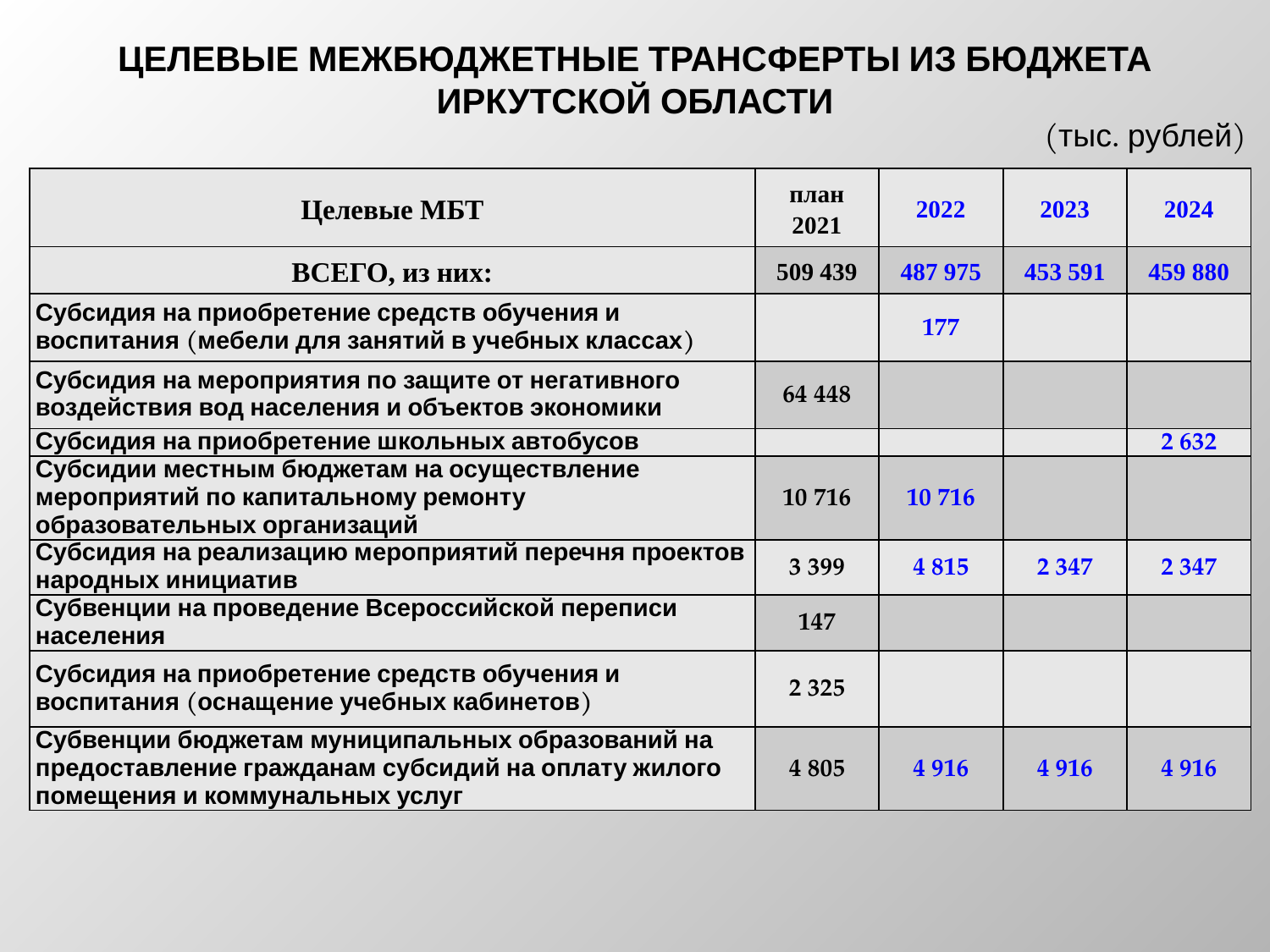

ЦЕЛЕВЫЕ МЕЖБЮДЖЕТНЫЕ ТРАНСФЕРТЫ ИЗ БЮДЖЕТА ИРКУТСКОЙ ОБЛАСТИ
(тыс. рублей)
| Целевые МБТ | план 2021 | 2022 | 2023 | 2024 |
| --- | --- | --- | --- | --- |
| ВСЕГО, из них: | 509 439 | 487 975 | 453 591 | 459 880 |
| Субсидия на приобретение средств обучения и воспитания (мебели для занятий в учебных классах) |  | 177 |  |  |
| Субсидия на мероприятия по защите от негативного воздействия вод населения и объектов экономики | 64 448 |  |  |  |
| Субсидия на приобретение школьных автобусов |  |  |  | 2 632 |
| Субсидии местным бюджетам на осуществление мероприятий по капитальному ремонту образовательных организаций | 10 716 | 10 716 |  |  |
| Субсидия на реализацию мероприятий перечня проектов народных инициатив | 3 399 | 4 815 | 2 347 | 2 347 |
| Субвенции на проведение Всероссийской переписи населения | 147 |  |  |  |
| Субсидия на приобретение средств обучения и воспитания (оснащение учебных кабинетов) | 2 325 |  |  |  |
| Субвенции бюджетам муниципальных образований на предоставление гражданам субсидий на оплату жилого помещения и коммунальных услуг | 4 805 | 4 916 | 4 916 | 4 916 |